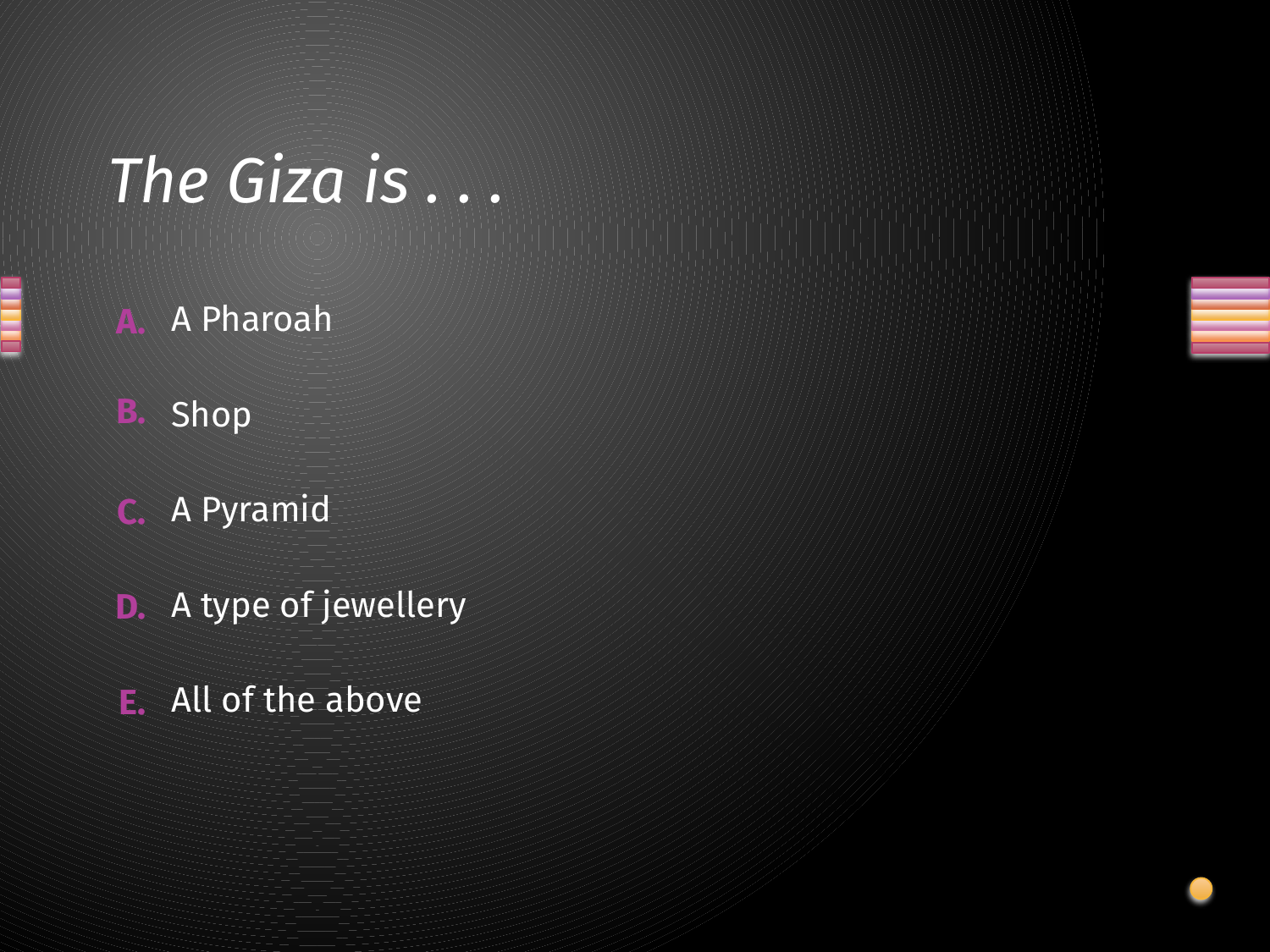

# The Giza is . . .
A Pharoah
Shop
A Pyramid
A type of jewellery
All of the above